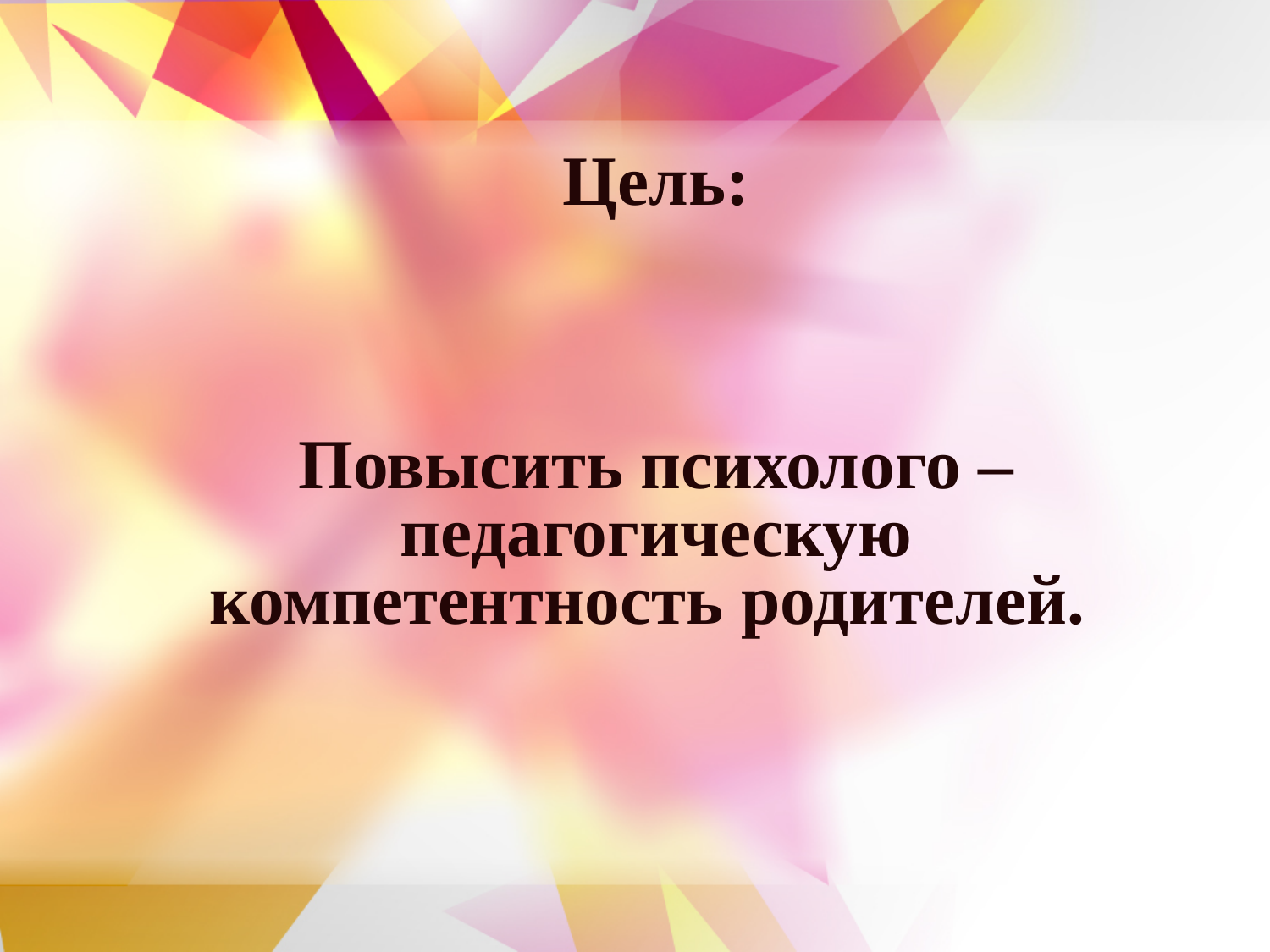

# Цель:

Повысить психолого – педагогическую компетентность родителей.